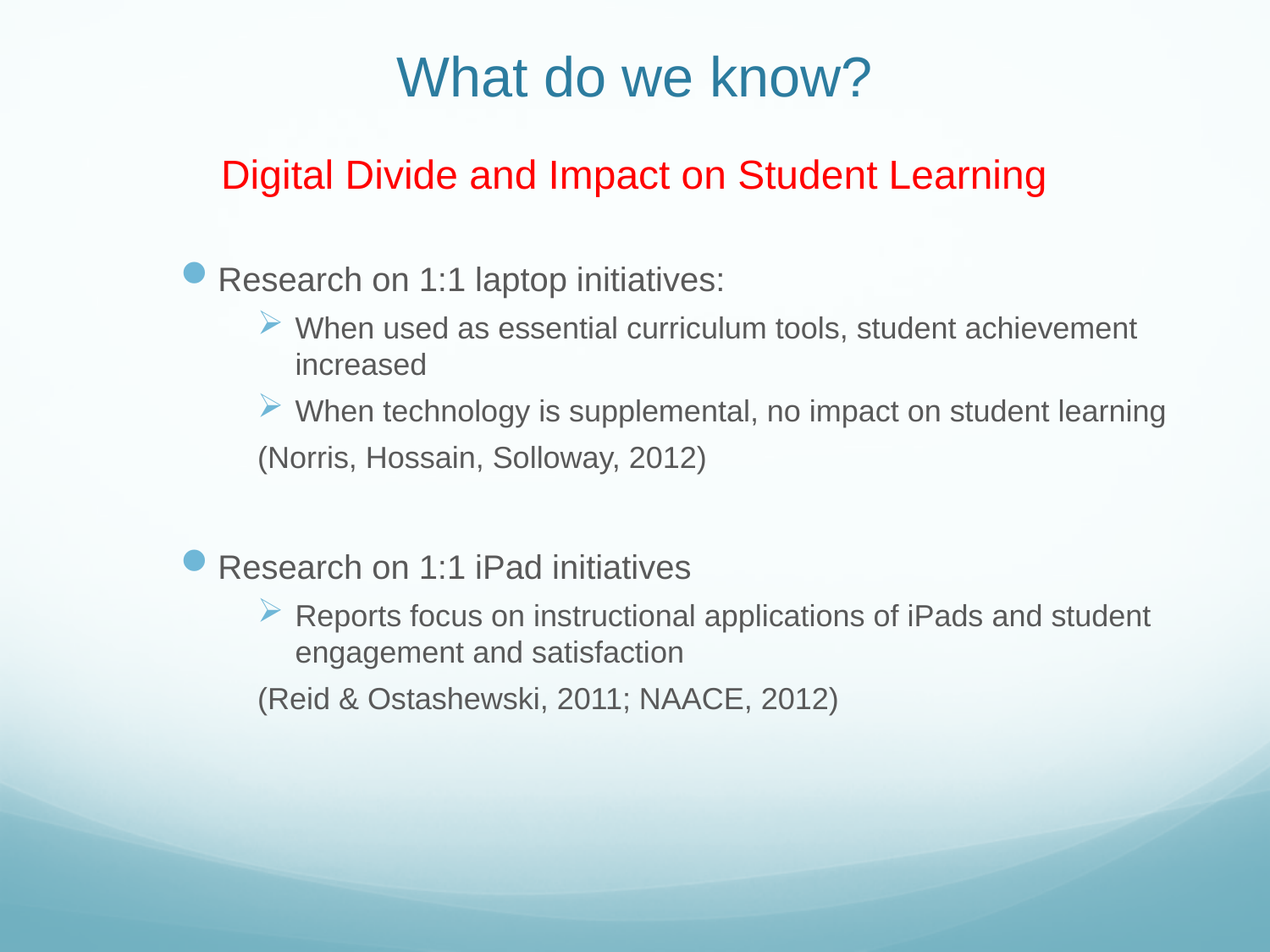

# What do we know?
Digital Divide and Impact on Student Learning

Research on 1:1 laptop initiatives:
When used as essential curriculum tools, student achievement increased
When technology is supplemental, no impact on student learning
(Norris, Hossain, Solloway, 2012)

Research on 1:1 iPad initiatives
Reports focus on instructional applications of iPads and student engagement and satisfaction
(Reid & Ostashewski, 2011; NAACE, 2012)